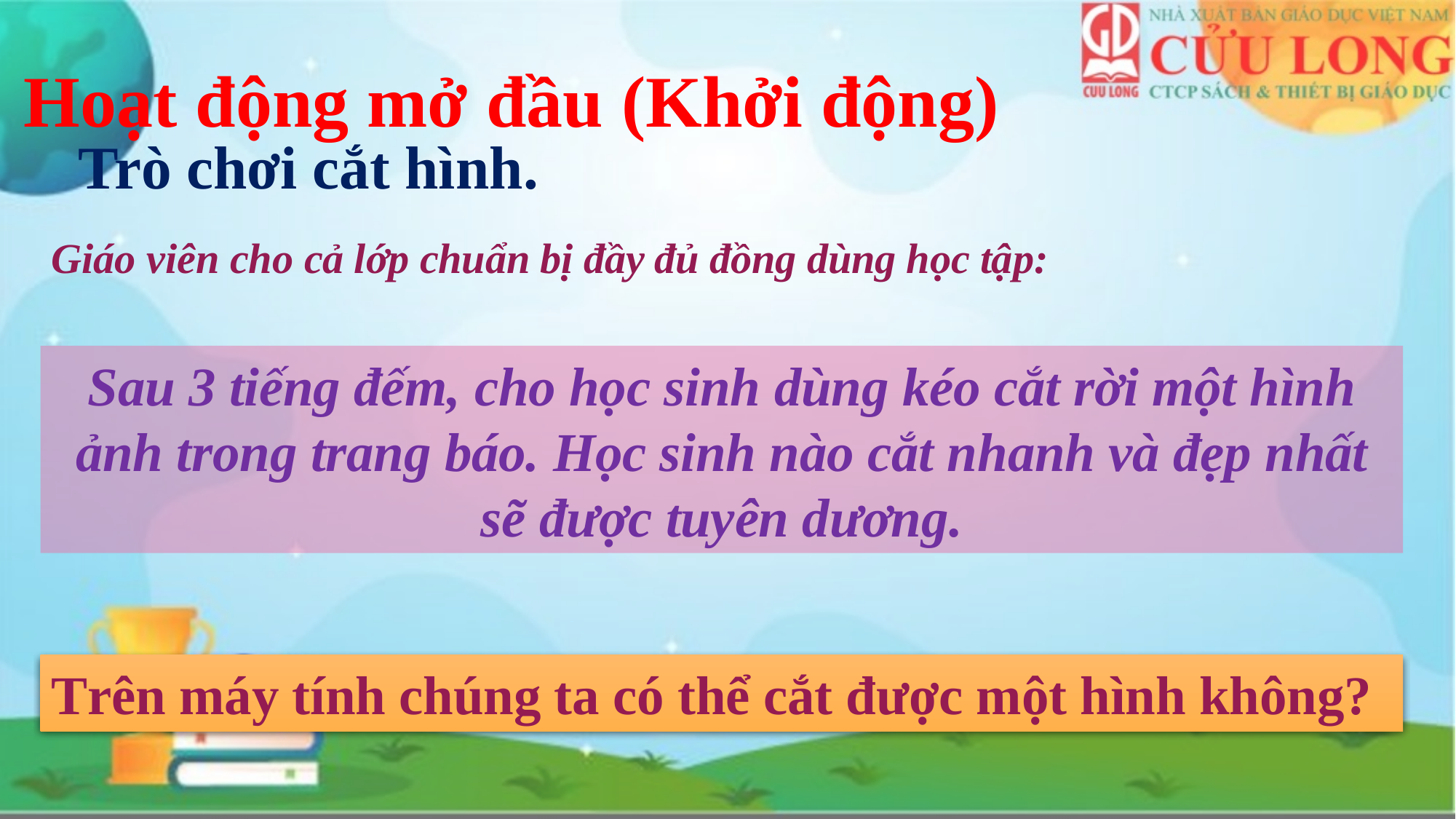

# Hoạt động mở đầu (Khởi động)
Trò chơi cắt hình.
Giáo viên cho cả lớp chuẩn bị đầy đủ đồng dùng học tập:
Sau 3 tiếng đếm, cho học sinh dùng kéo cắt rời một hình ảnh trong trang báo. Học sinh nào cắt nhanh và đẹp nhất sẽ được tuyên dương.
Trên máy tính chúng ta có thể cắt được một hình không?